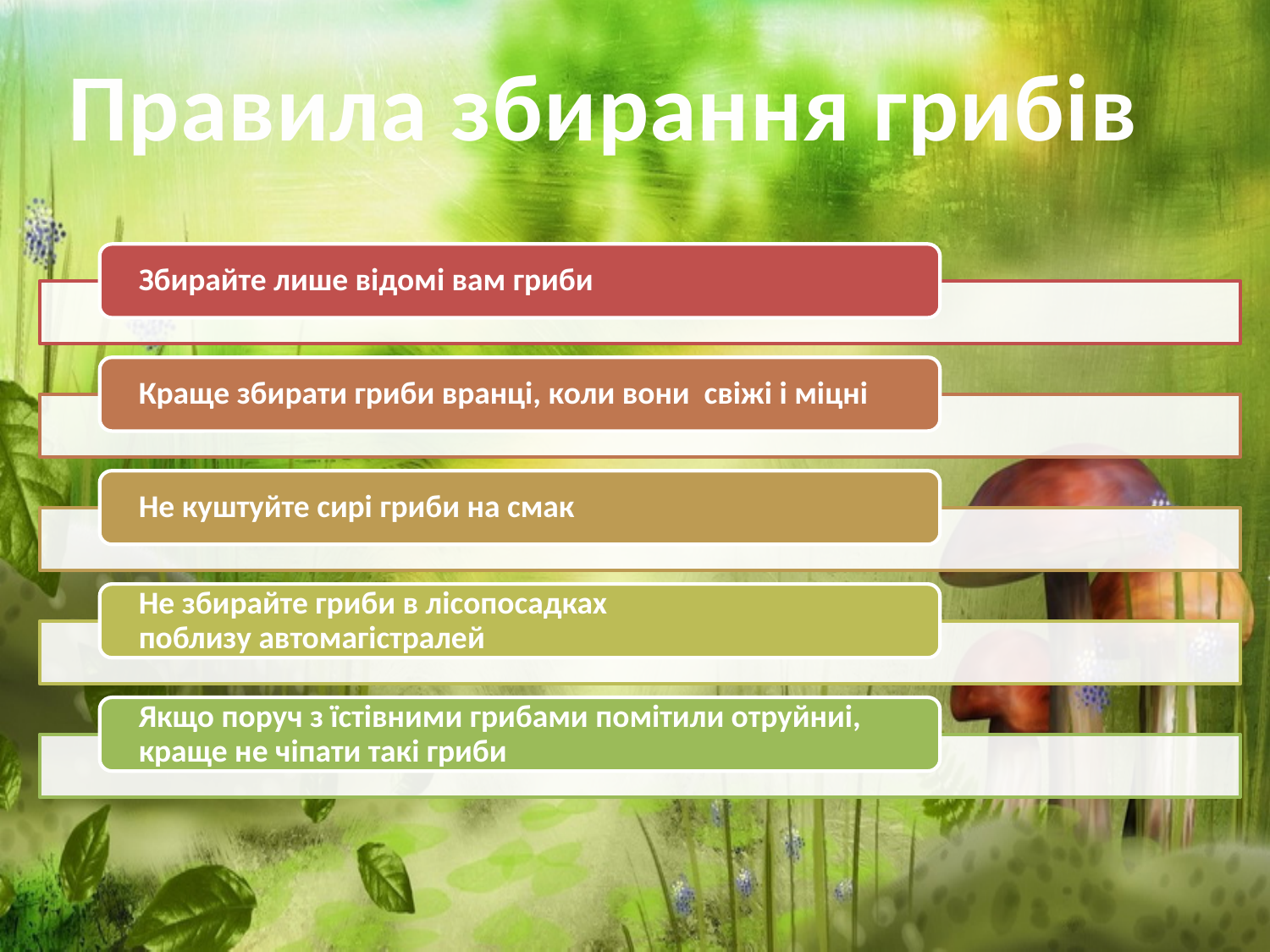

Правила збирання грибів
Збирайте лише відомі вам гриби
Краще збирати гриби вранці, коли вони  свіжі і міцні
Не куштуйте сирі гриби на смак
Не збирайте гриби в лісопосадках
поблизу автомагістралей
Якщо поруч з їстівними грибами помітили отруйниі,
краще не чіпати такі гриби